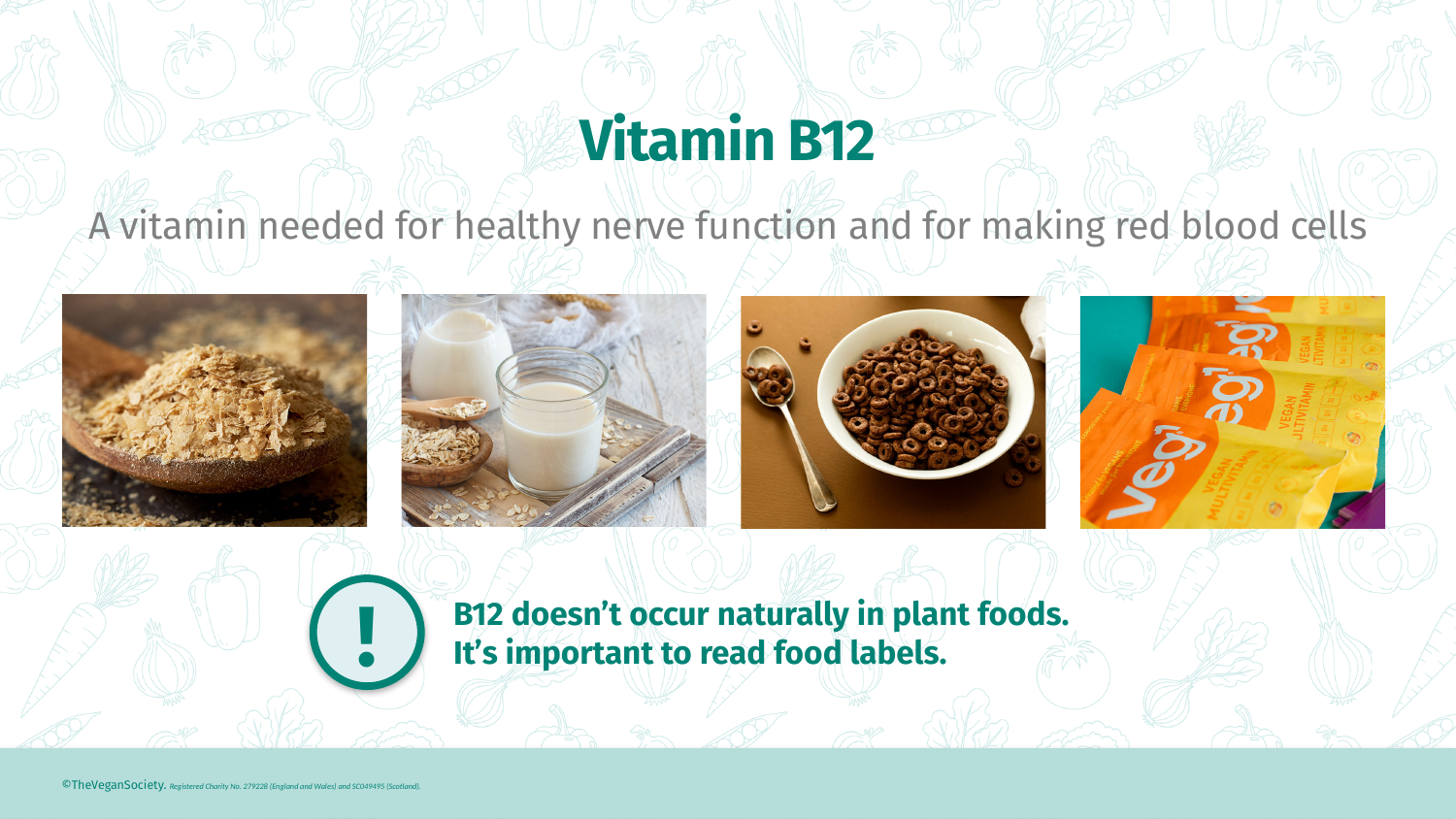

# Vitamin B12
A vitamin needed for healthy nerve function and for making red blood cells

!

B12 doesn’t occur naturally in plant foods.
It’s important to read food labels.